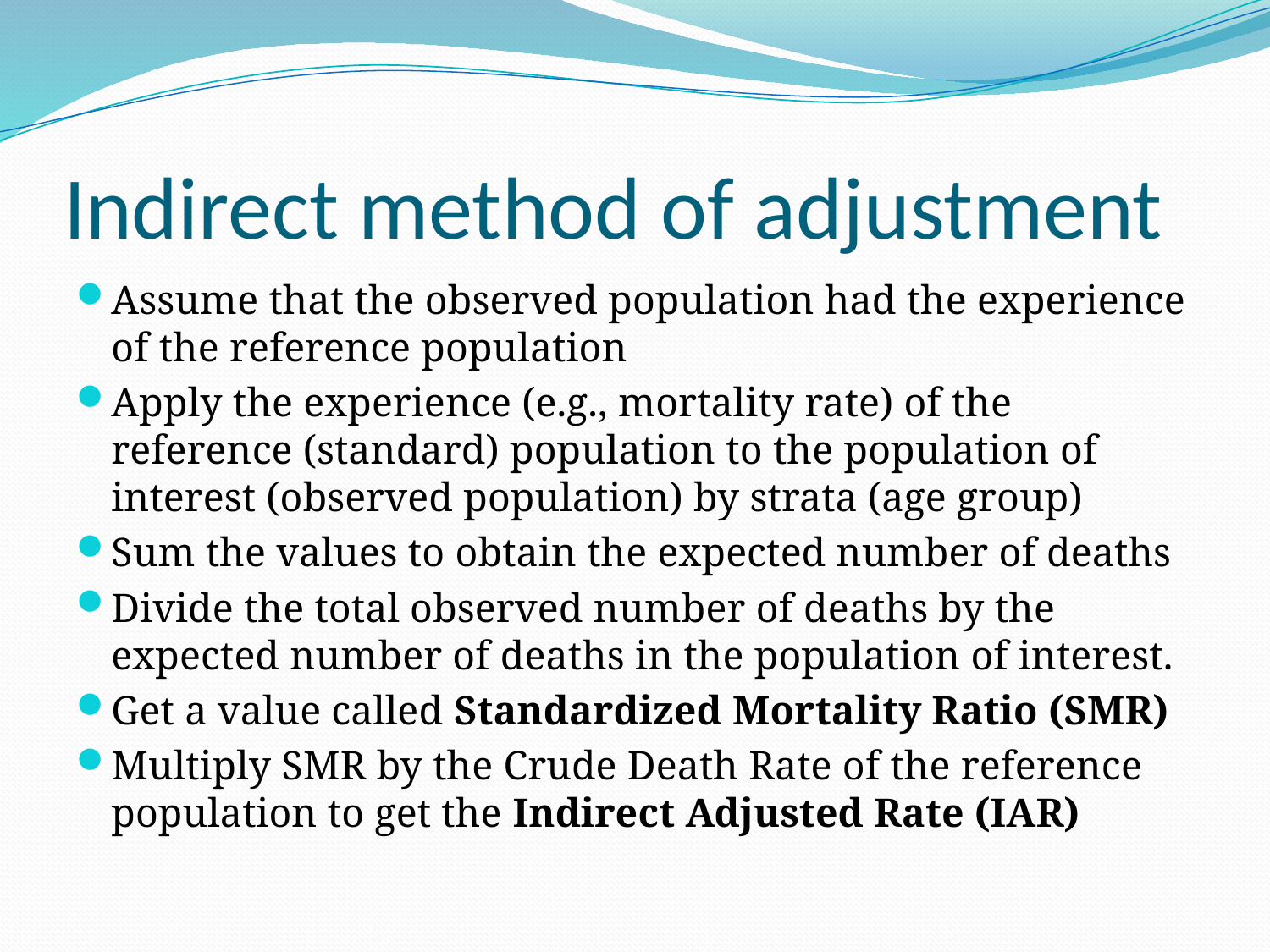

# Indirect method of adjustment
Assume that the observed population had the experience of the reference population
Apply the experience (e.g., mortality rate) of the reference (standard) population to the population of interest (observed population) by strata (age group)
Sum the values to obtain the expected number of deaths
Divide the total observed number of deaths by the expected number of deaths in the population of interest.
Get a value called Standardized Mortality Ratio (SMR)
Multiply SMR by the Crude Death Rate of the reference population to get the Indirect Adjusted Rate (IAR)